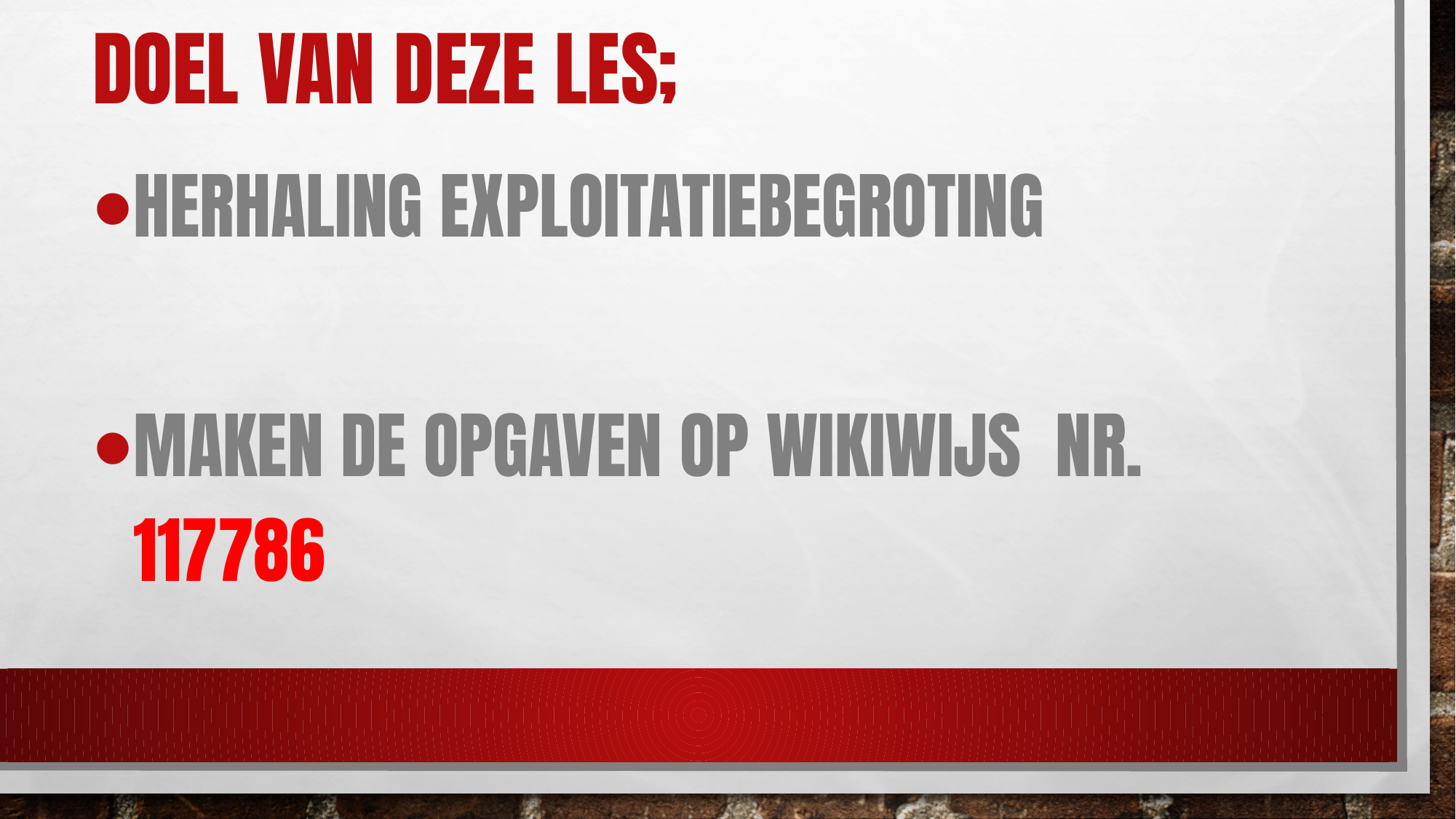

# Doel van deze les;
Herhaling exploitatiebegroting

Maken de opgaven op wikiwijs  nr. 117786